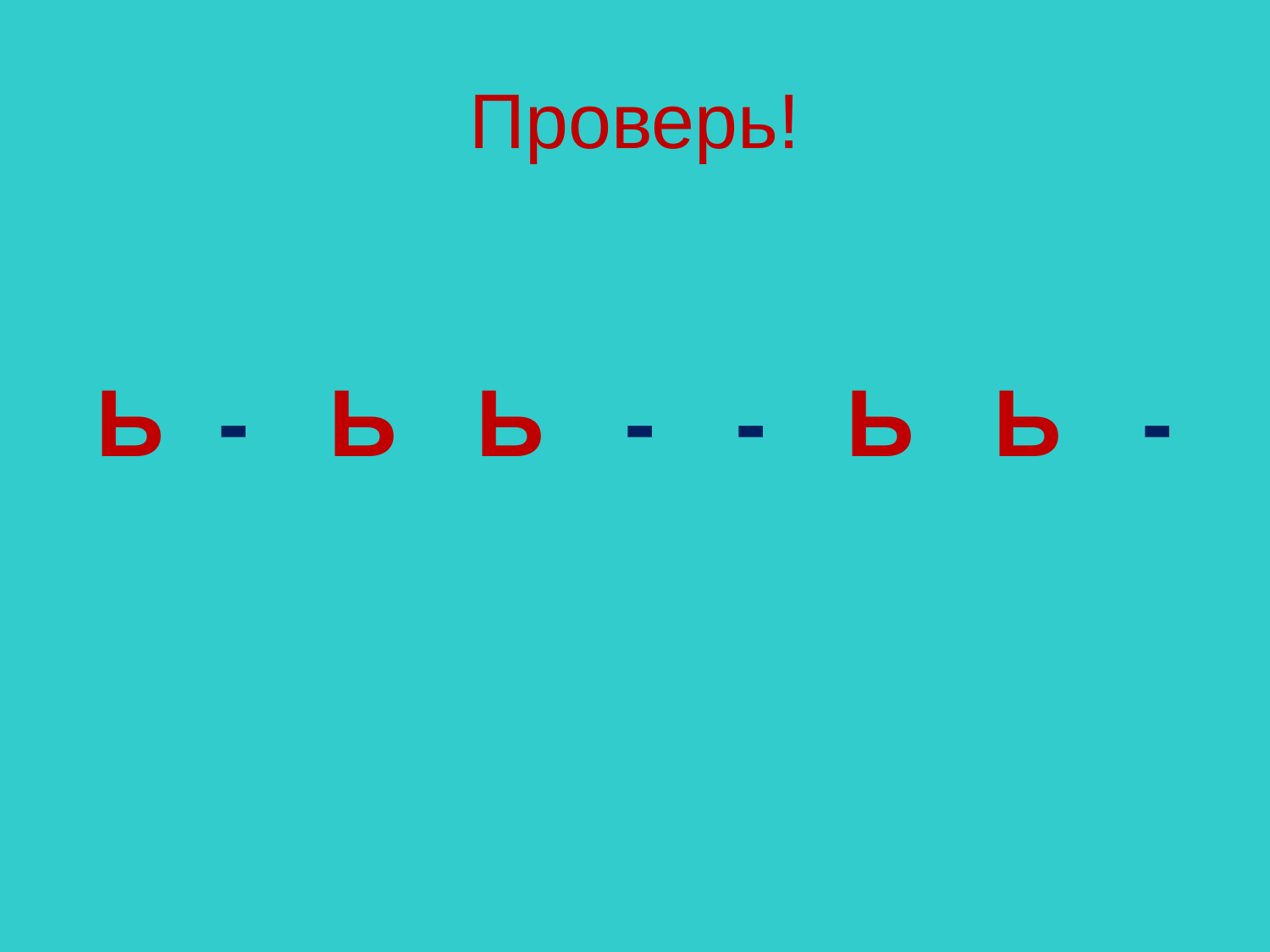

# Проверь!

Ь  -   Ь   Ь   -   -   Ь   Ь   -